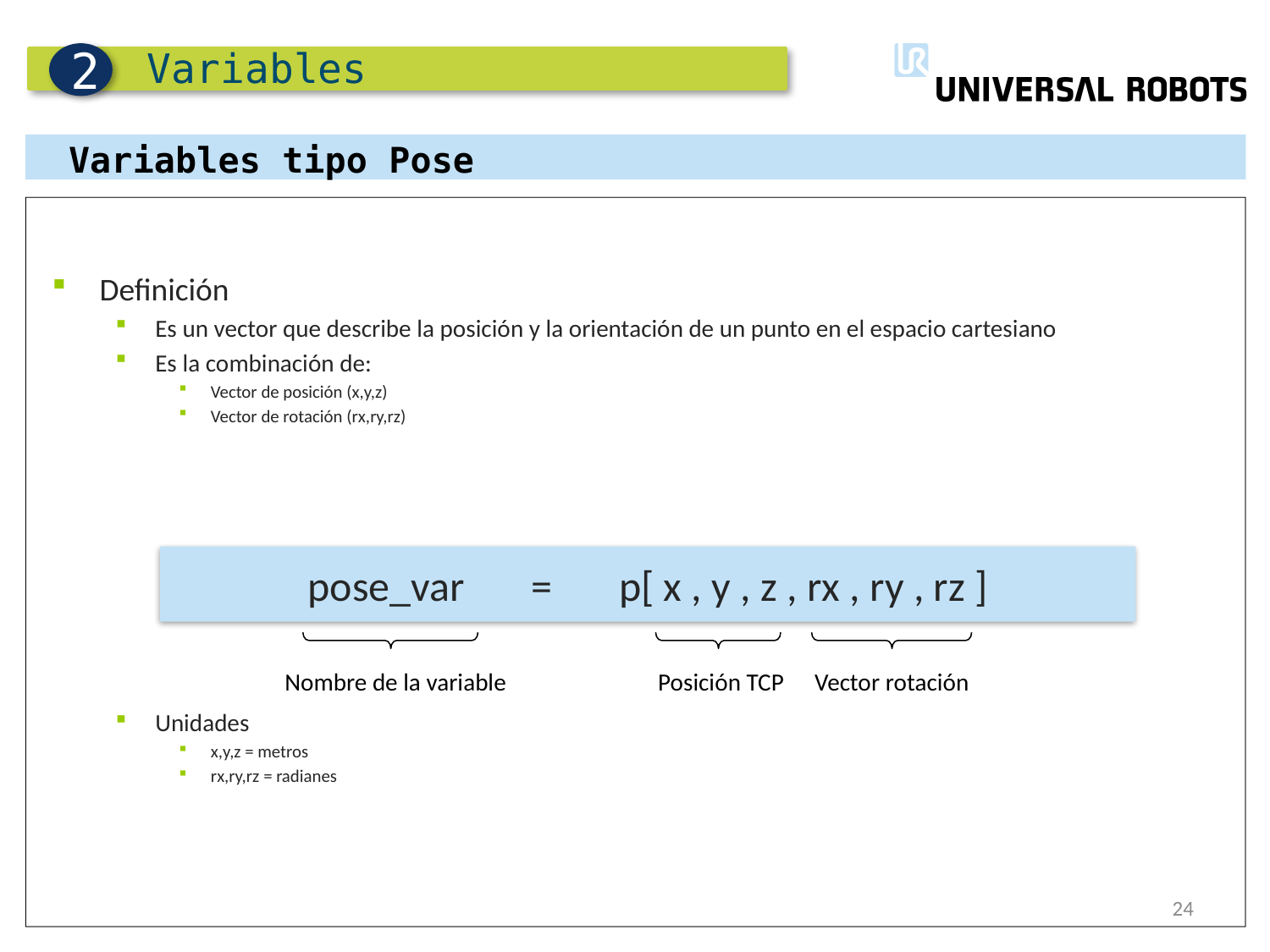

Variables

2
Variables tipo Pose

Definición
Es un vector que describe la posición y la orientación de un punto en el espacio cartesiano
Es la combinación de:
Vector de posición (x,y,z)
Vector de rotación (rx,ry,rz)

Unidades
x,y,z = metros
rx,ry,rz = radianes

pose_var       =       p[ x , y , z , rx , ry , rz ]

Nombre de la variable
Posición TCP
Vector rotación
24